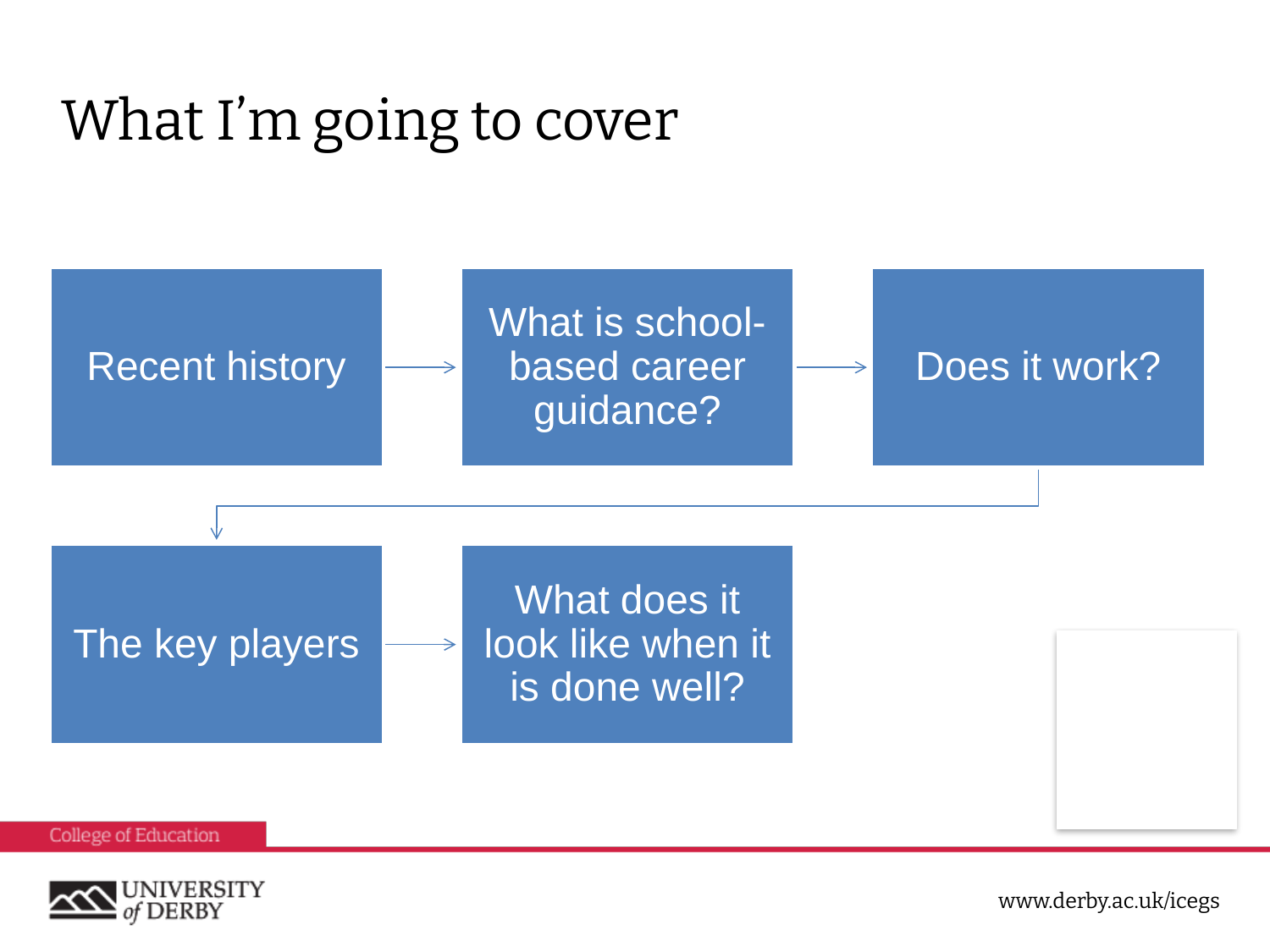

# What I’m going to cover

Recent history

What is school-based career guidance?

Does it work?

The key players
What does it look like when it is done well?